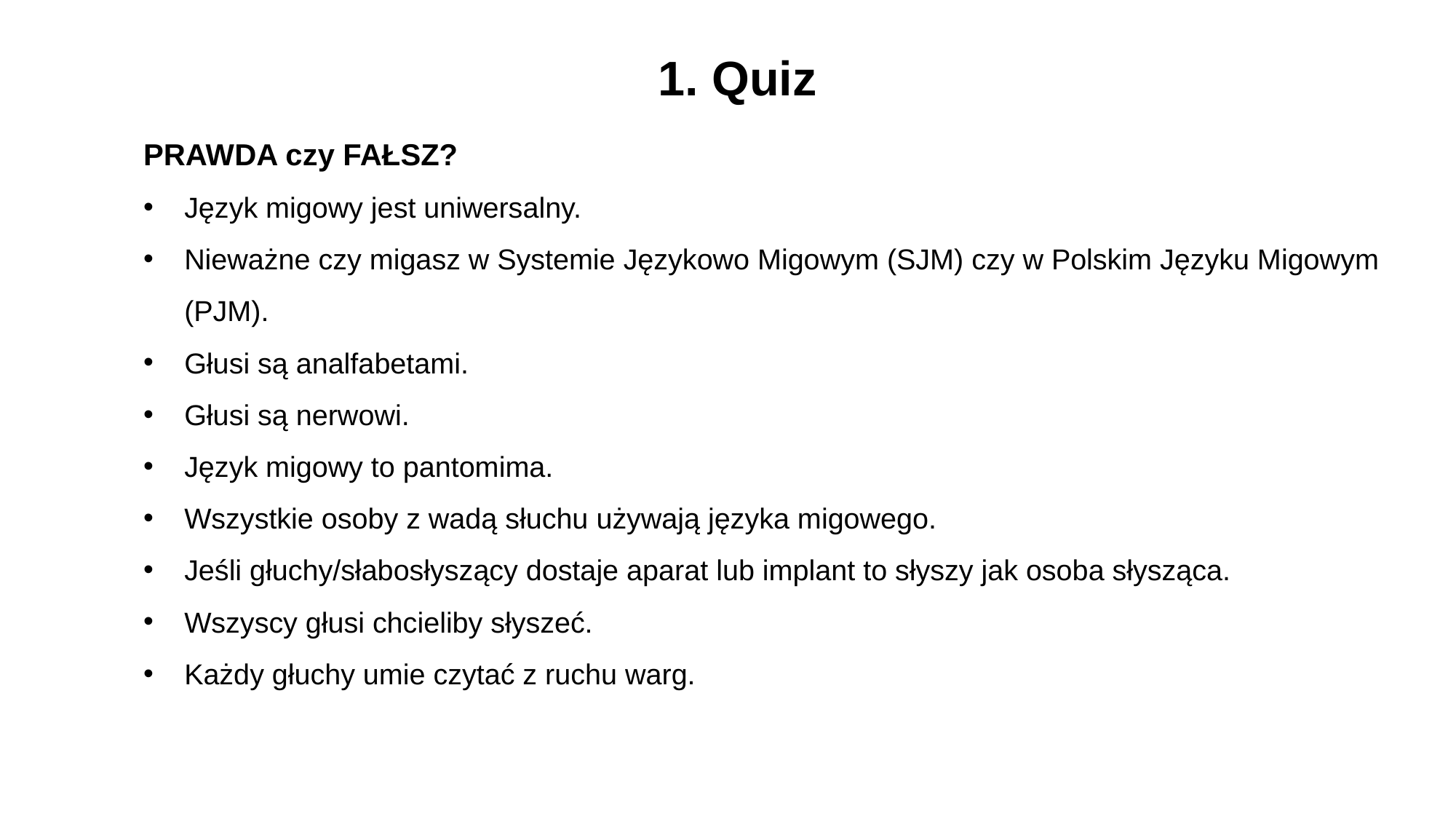

1. Quiz
PRAWDA czy FAŁSZ?
Język migowy jest uniwersalny.
Nieważne czy migasz w Systemie Językowo Migowym (SJM) czy w Polskim Języku Migowym (PJM).
Głusi są analfabetami.
Głusi są nerwowi.
Język migowy to pantomima.
Wszystkie osoby z wadą słuchu używają języka migowego.
Jeśli głuchy/słabosłyszący dostaje aparat lub implant to słyszy jak osoba słysząca.
Wszyscy głusi chcieliby słyszeć.
Każdy głuchy umie czytać z ruchu warg.